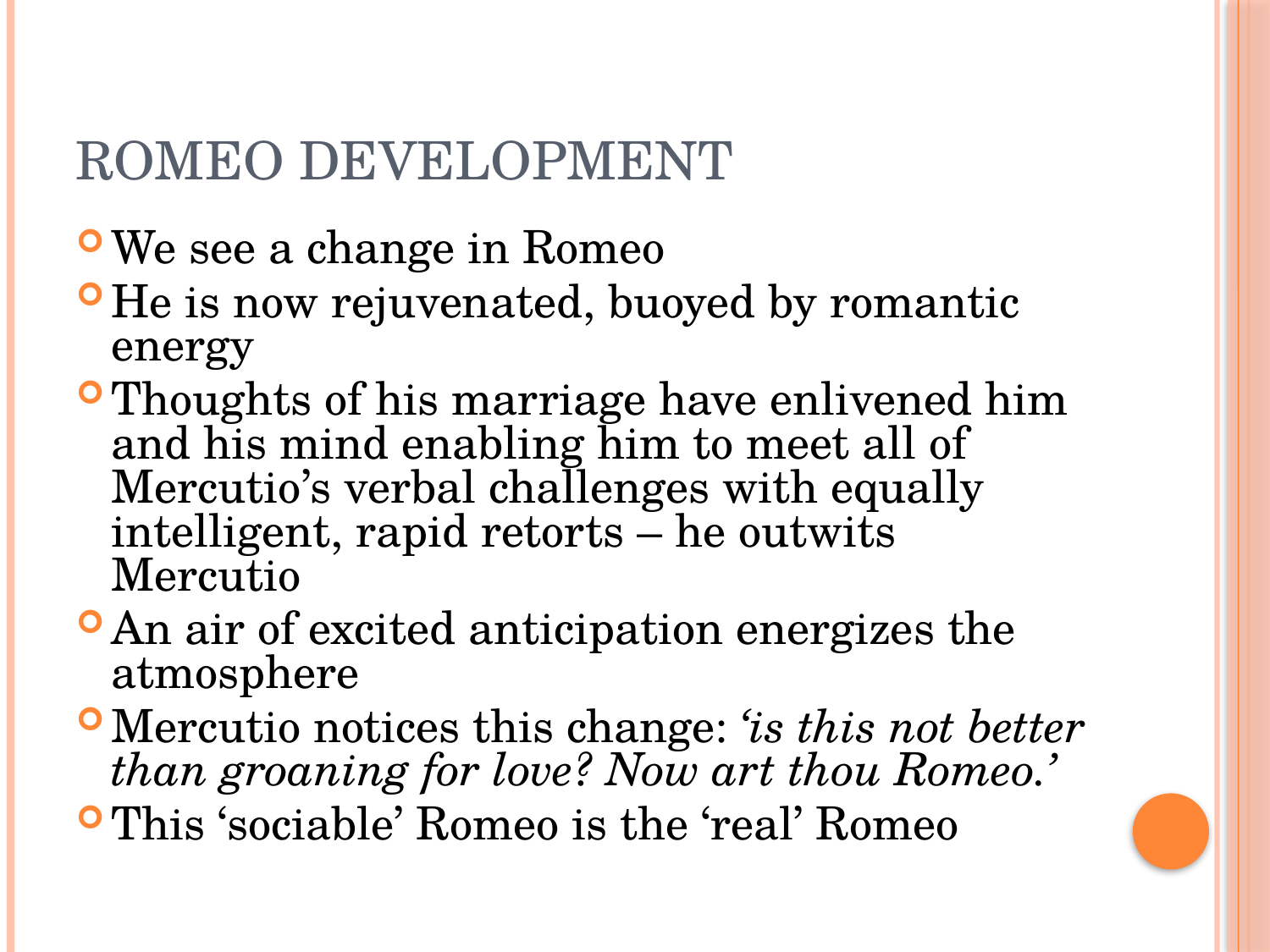

# Romeo Development
We see a change in Romeo
He is now rejuvenated, buoyed by romantic energy
Thoughts of his marriage have enlivened him and his mind enabling him to meet all of Mercutio’s verbal challenges with equally intelligent, rapid retorts – he outwits Mercutio
An air of excited anticipation energizes the atmosphere
Mercutio notices this change: ‘is this not better than groaning for love? Now art thou Romeo.’
This ‘sociable’ Romeo is the ‘real’ Romeo